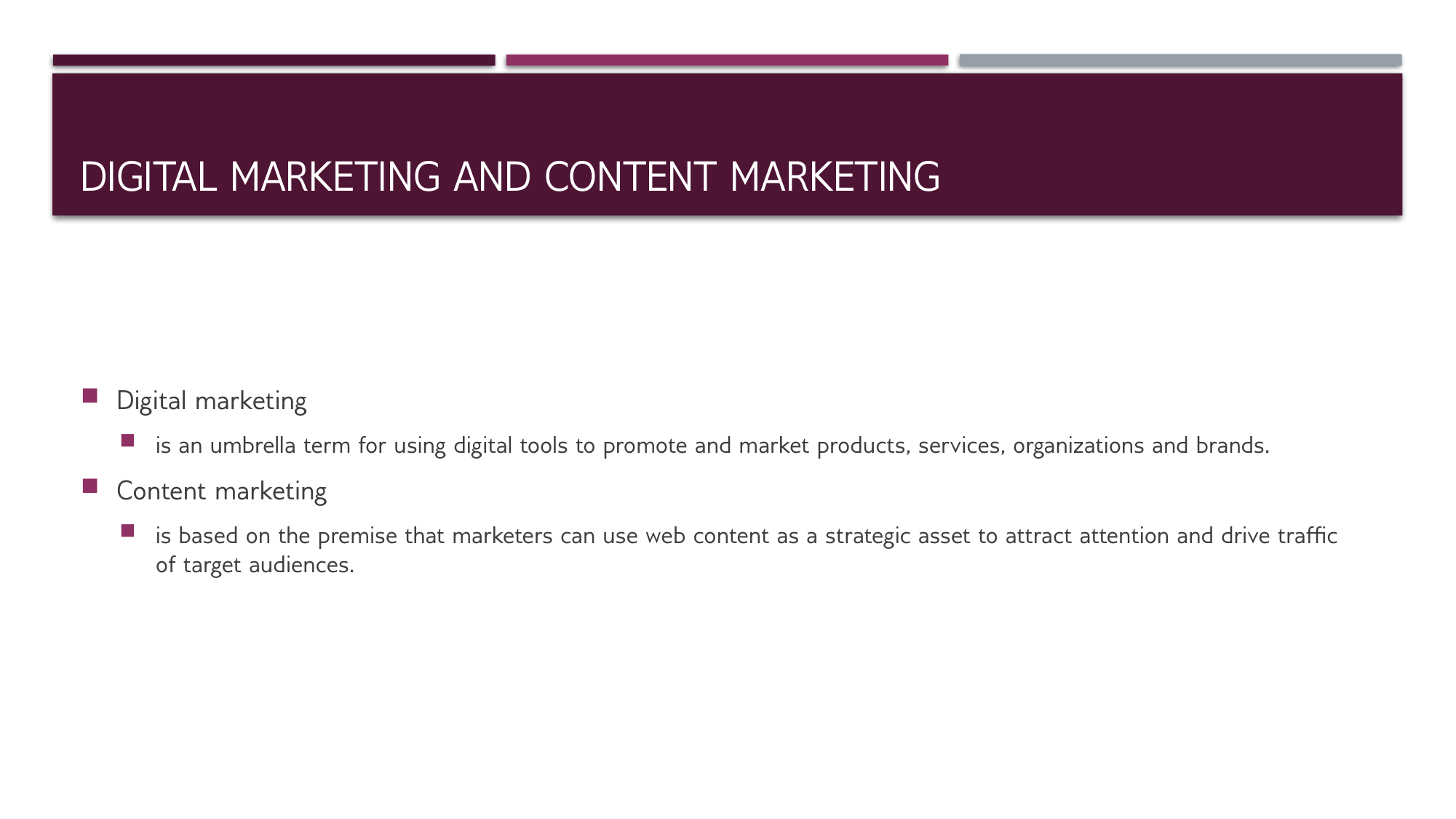

# Digital marketing and content marketing
Digital marketing
is an umbrella term for using digital tools to promote and market products, services, organizations and brands.
Content marketing
is based on the premise that marketers can use web content as a strategic asset to attract attention and drive traffic of target audiences.